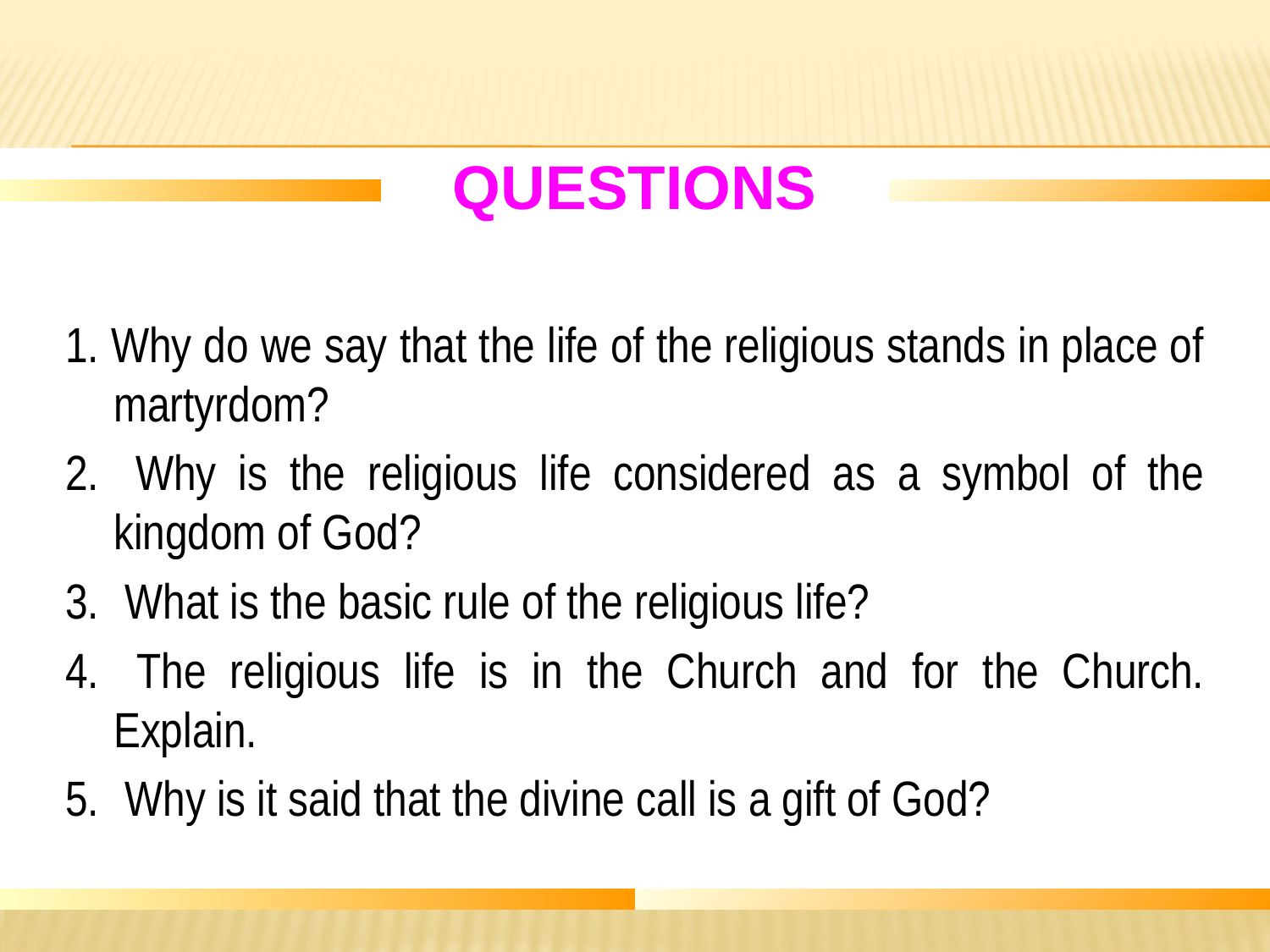

# Questions

1. Why do we say that the life of the religious stands in place of martyrdom?
2.	 Why is the religious life considered as a symbol of the kingdom of God?
3.	 What is the basic rule of the religious life?
4.	 The religious life is in the Church and for the Church. Explain.
5.	 Why is it said that the divine call is a gift of God?